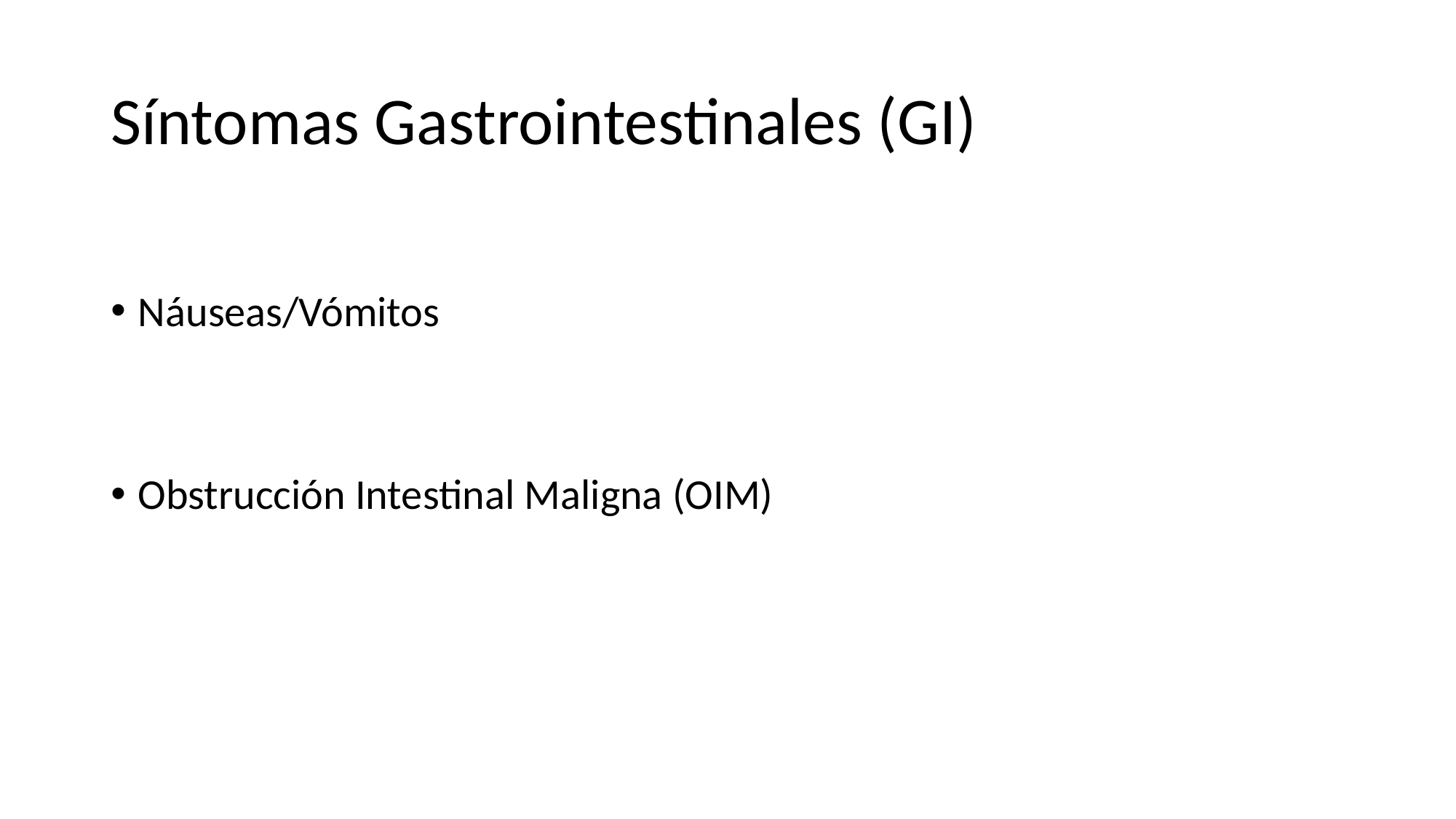

# Síntomas Gastrointestinales (GI)

Náuseas/Vómitos

Obstrucción Intestinal Maligna (OIM)